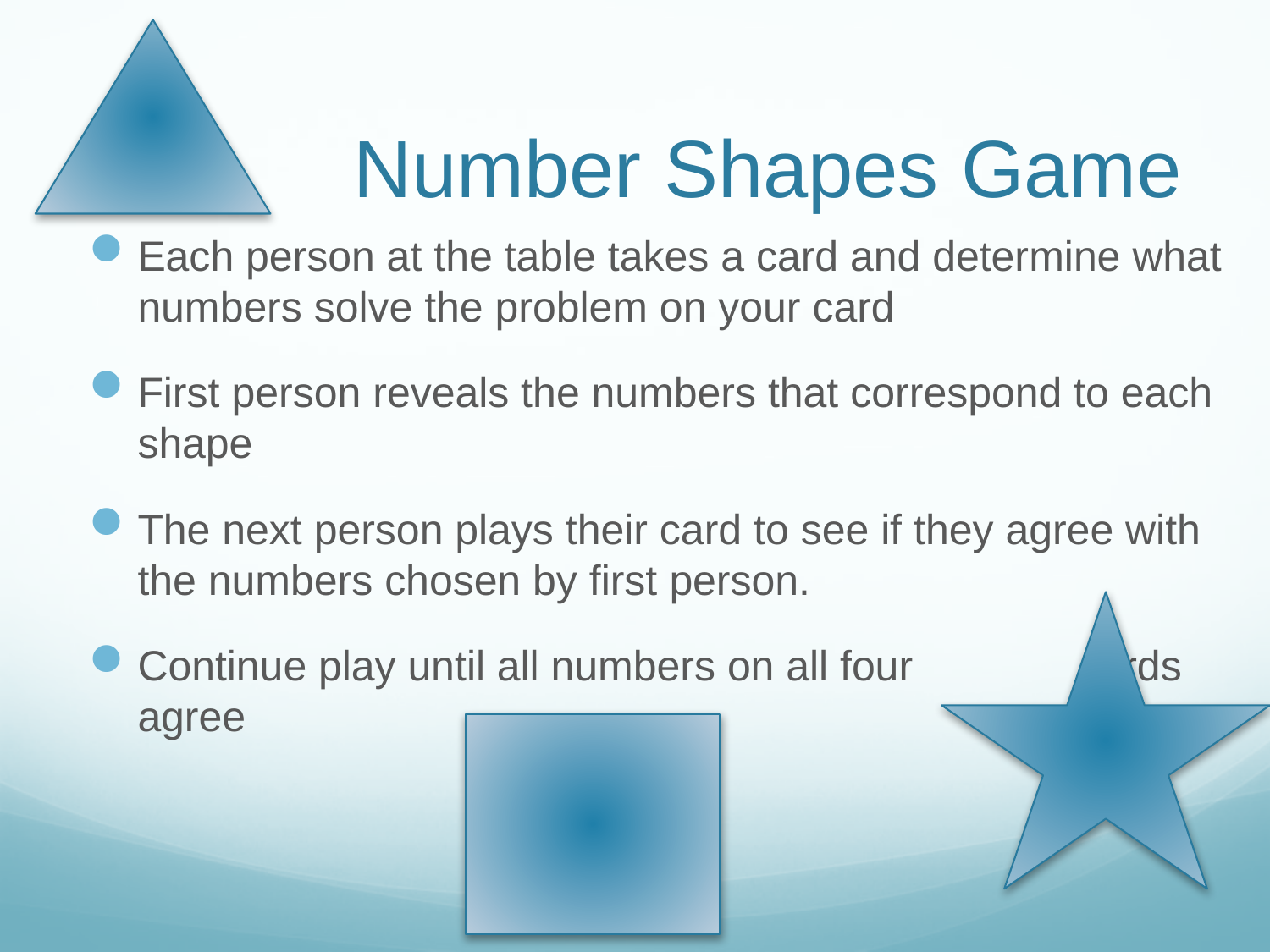

# Number Shapes Game
Each person at the table takes a card and determine what numbers solve the problem on your card
First person reveals the numbers that correspond to each shape
The next person plays their card to see if they agree with the numbers chosen by first person.
Continue play until all numbers on all four              cards agree